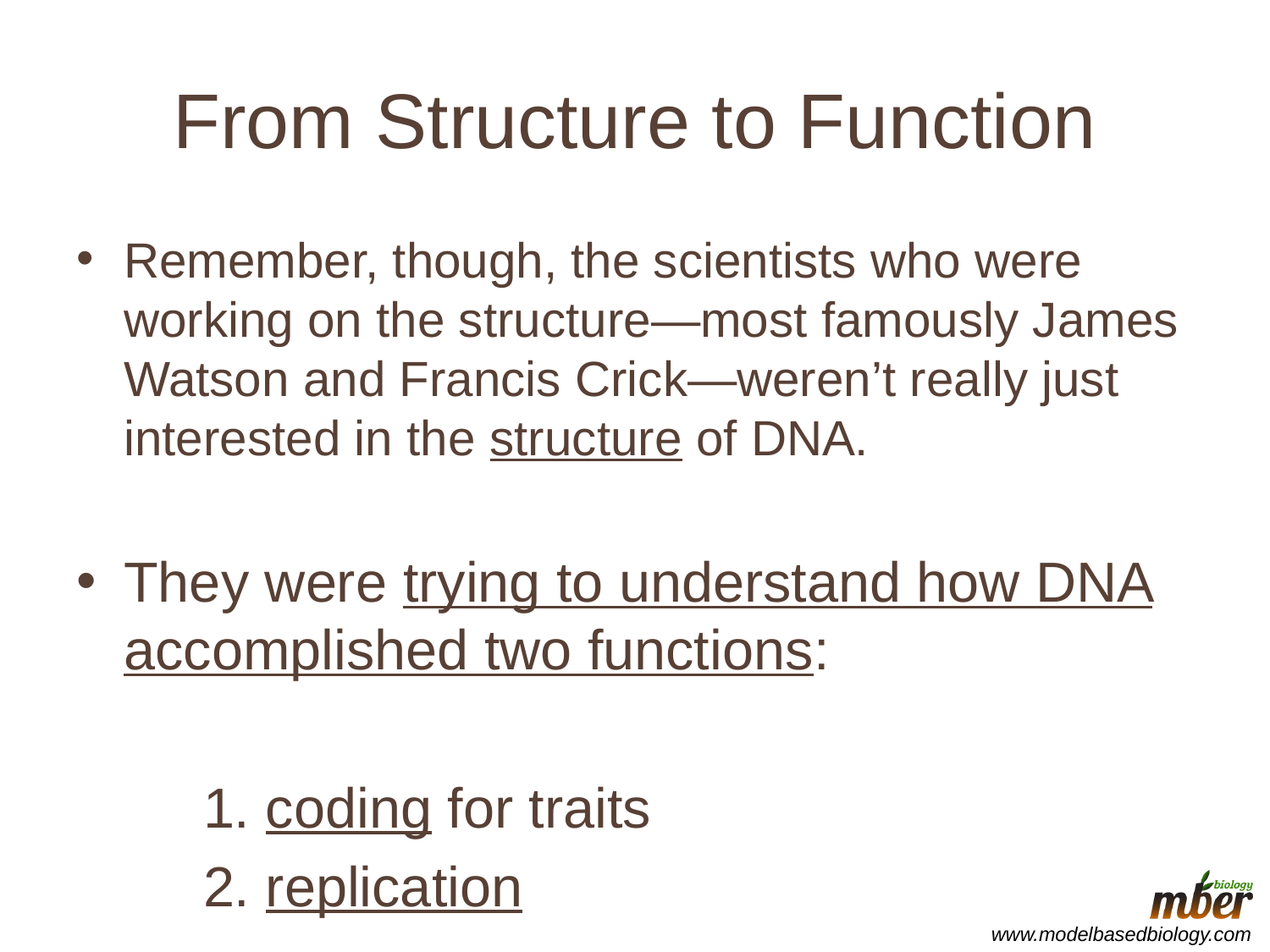

# From Structure to Function
Remember, though, the scientists who were working on the structure—most famously James Watson and Francis Crick—weren’t really just interested in the structure of DNA.

They were trying to understand how DNA accomplished two functions:

	1. coding for traits
	2. replication